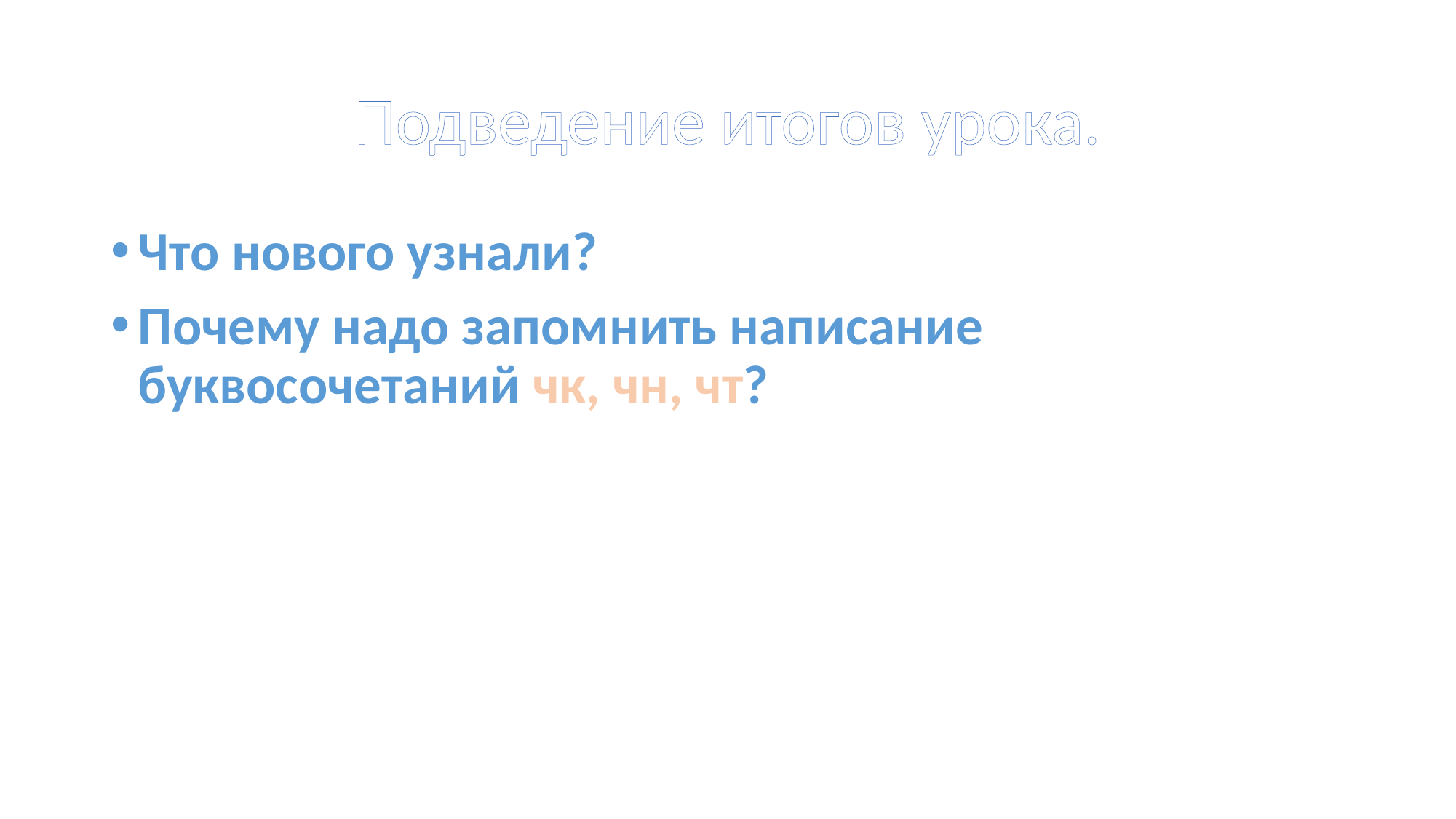

# Подведение итогов урока.
Что нового узнали?
Почему надо запомнить написание буквосочетаний чк, чн, чт?